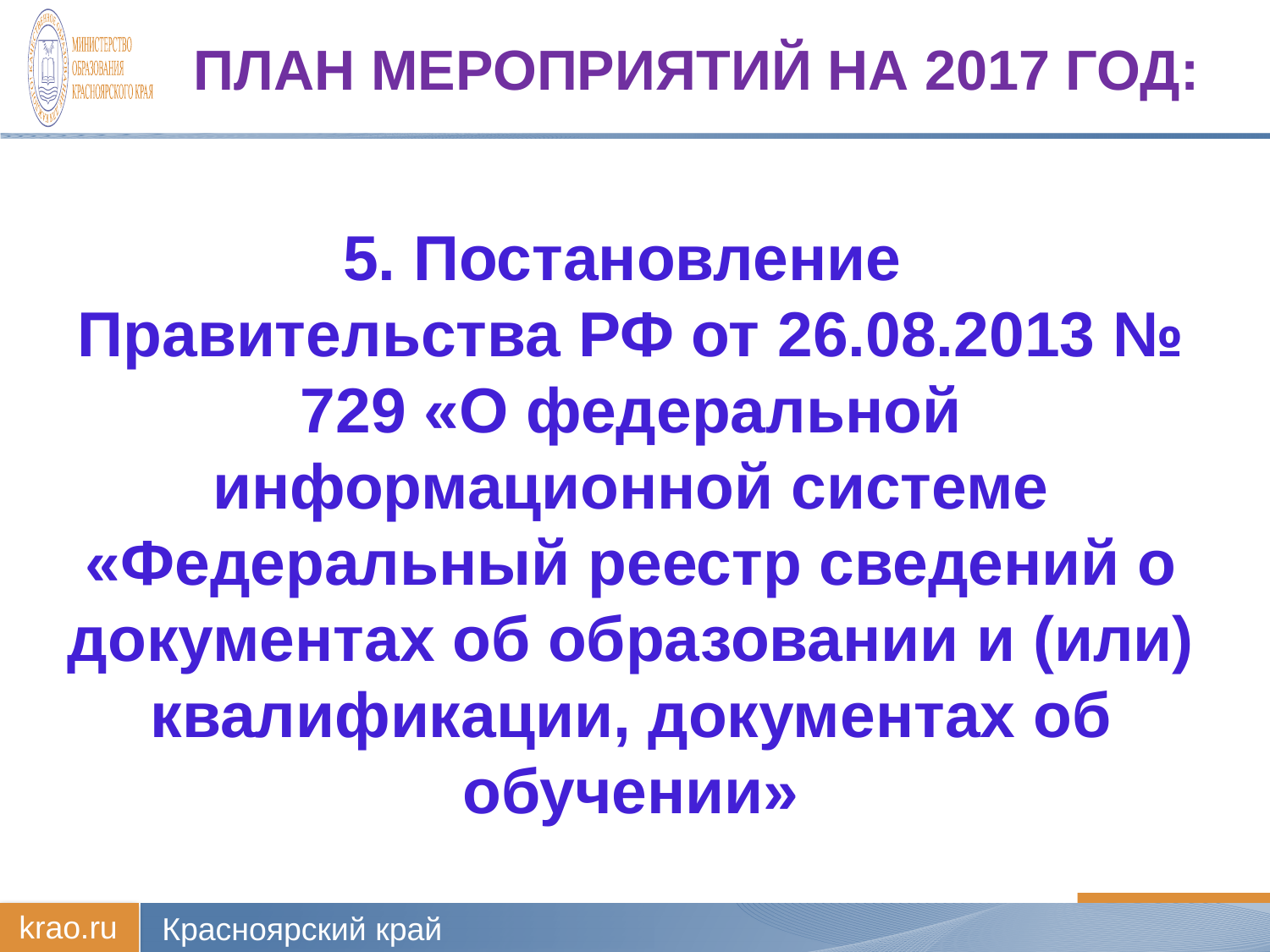

# План мероприятий на 2017 год:
5. Постановление
Правительства РФ от 26.08.2013 № 729 «О федеральной информационной системе «Федеральный реестр сведений о документах об образовании и (или) квалификации, документах об обучении»